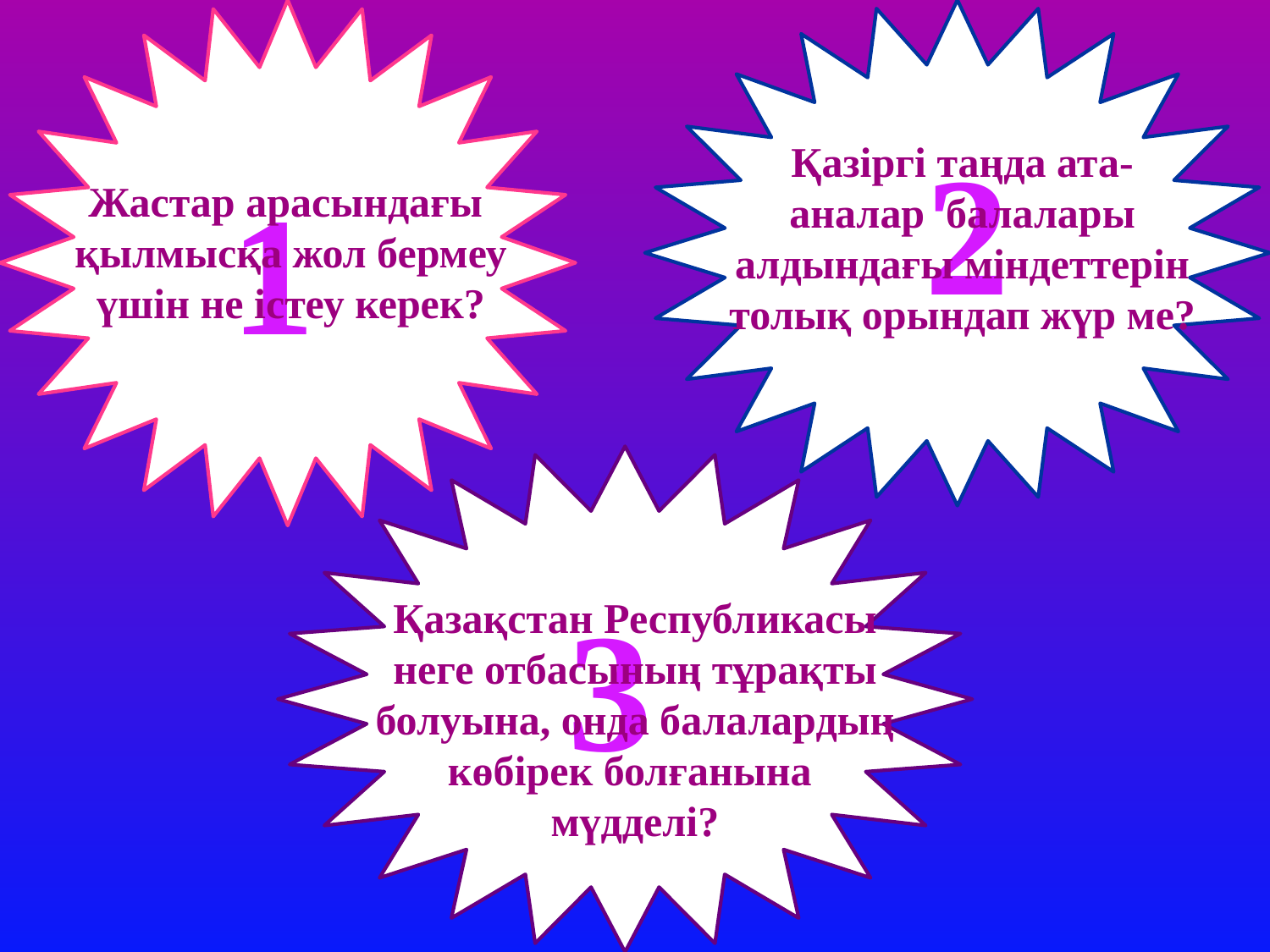

2
Қазіргі таңда ата-аналар  балалары алдындағы міндеттерін толық орындап жүр ме?
1
Жастар арасындағы
қылмысқа жол бермеу
үшін не істеу керек?

3
Қазақстан Республикасы неге отбасының тұрақты болуына, онда балалардың көбірек болғанына
мүдделі?